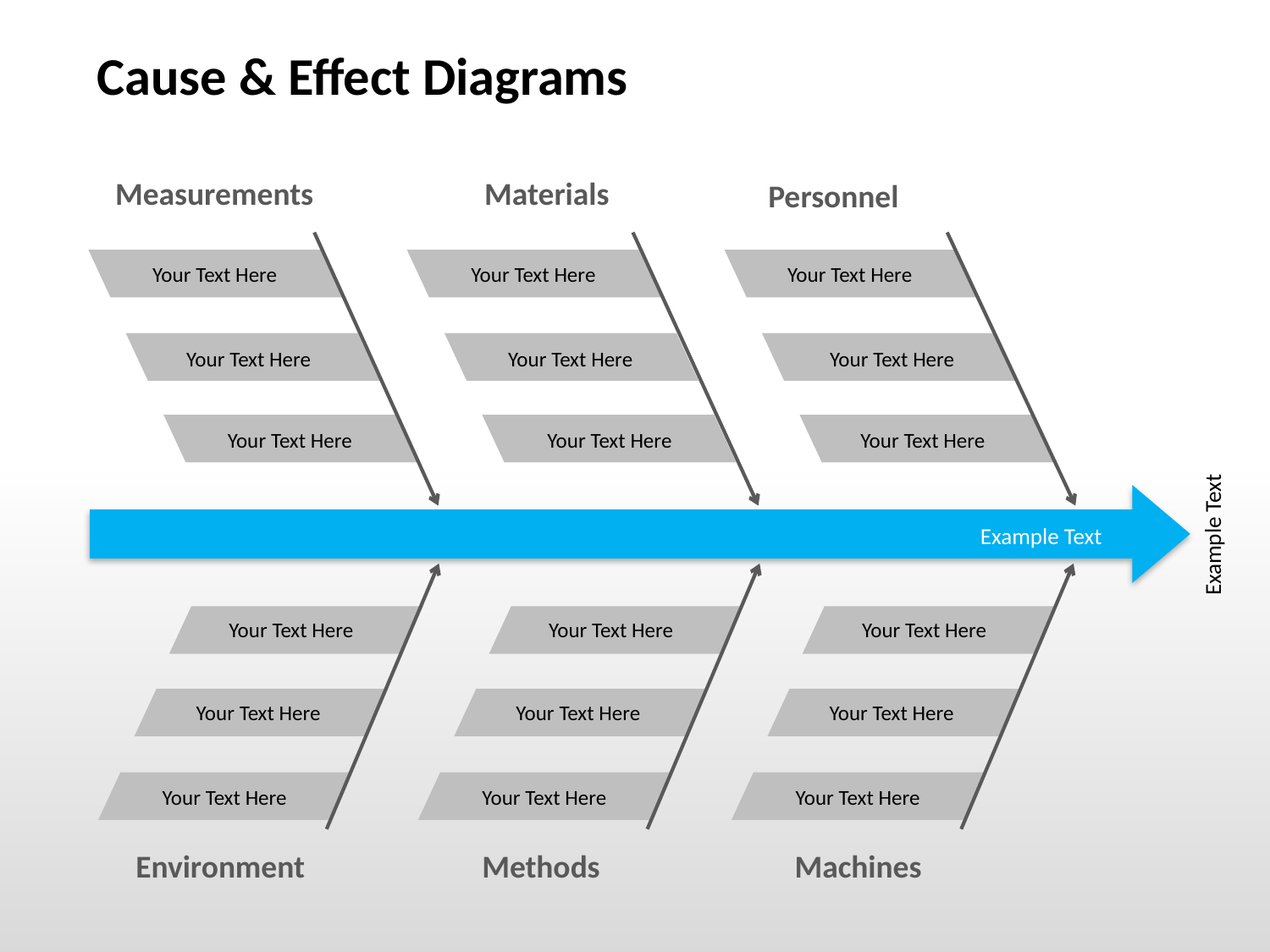

Cause & Effect Diagrams
Measurements
Materials
Personnel

Your Text Here
Your Text Here
Your Text Here

Your Text Here
Your Text Here
Your Text Here

Your Text Here
Your Text Here
Your Text Here

Example Text
Example Text

Your Text Here
Your Text Here
Your Text Here

Your Text Here
Your Text Here
Your Text Here

Your Text Here
Your Text Here
Your Text Here
Environment
Methods
Machines